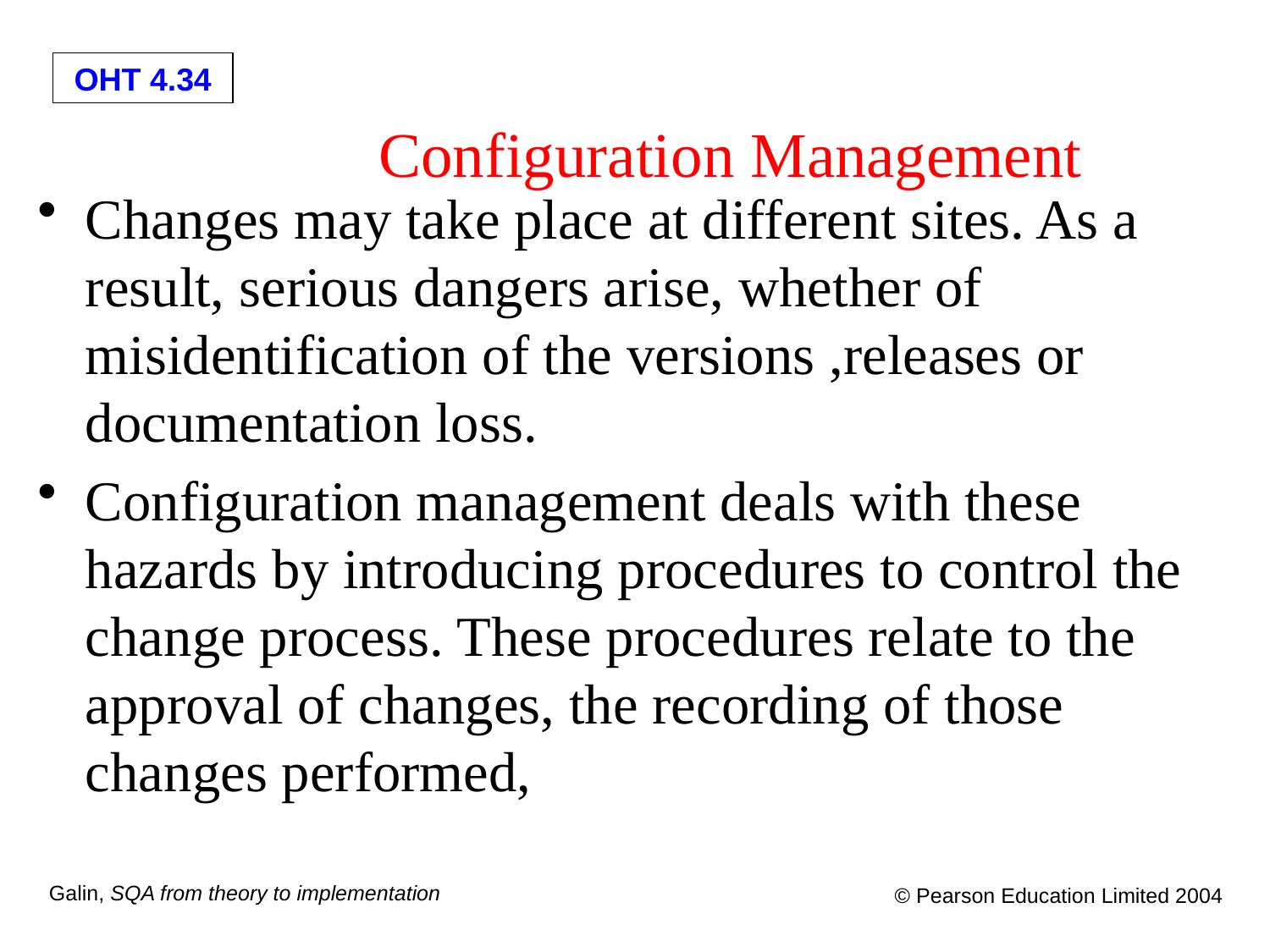

# Configuration Management
Changes may take place at different sites. As a result, serious dangers arise, whether of misidentification of the versions ,releases or documentation loss.
Configuration management deals with these hazards by introducing procedures to control the change process. These procedures relate to the approval of changes, the recording of those changes performed,